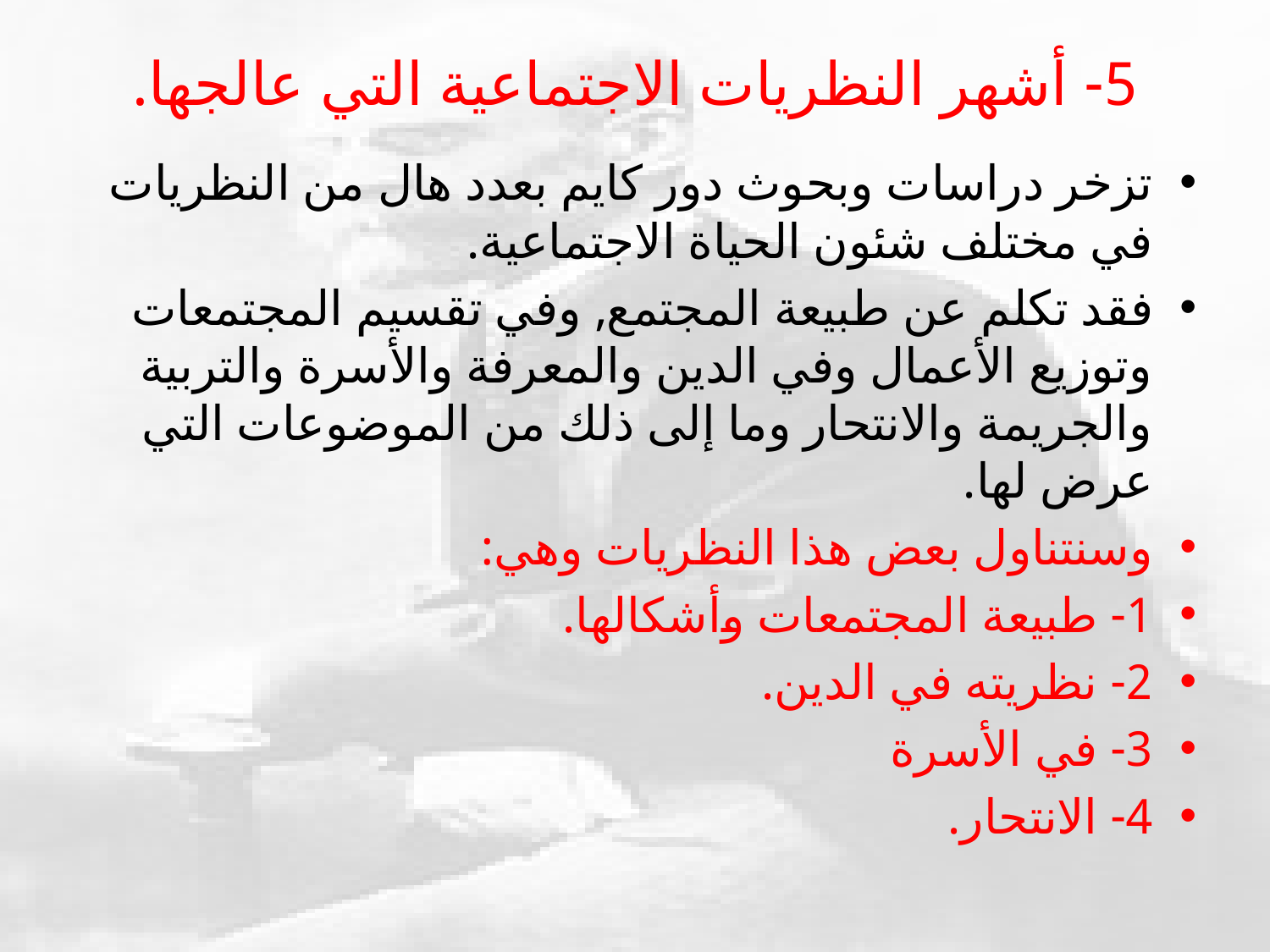

# 5- أشهر النظريات الاجتماعية التي عالجها.
تزخر دراسات وبحوث دور كايم بعدد هال من النظريات في مختلف شئون الحياة الاجتماعية.
فقد تكلم عن طبيعة المجتمع, وفي تقسيم المجتمعات وتوزيع الأعمال وفي الدين والمعرفة والأسرة والتربية والجريمة والانتحار وما إلى ذلك من الموضوعات التي عرض لها.
وسنتناول بعض هذا النظريات وهي:
1- طبيعة المجتمعات وأشكالها.
2- نظريته في الدين.
3- في الأسرة
4- الانتحار.